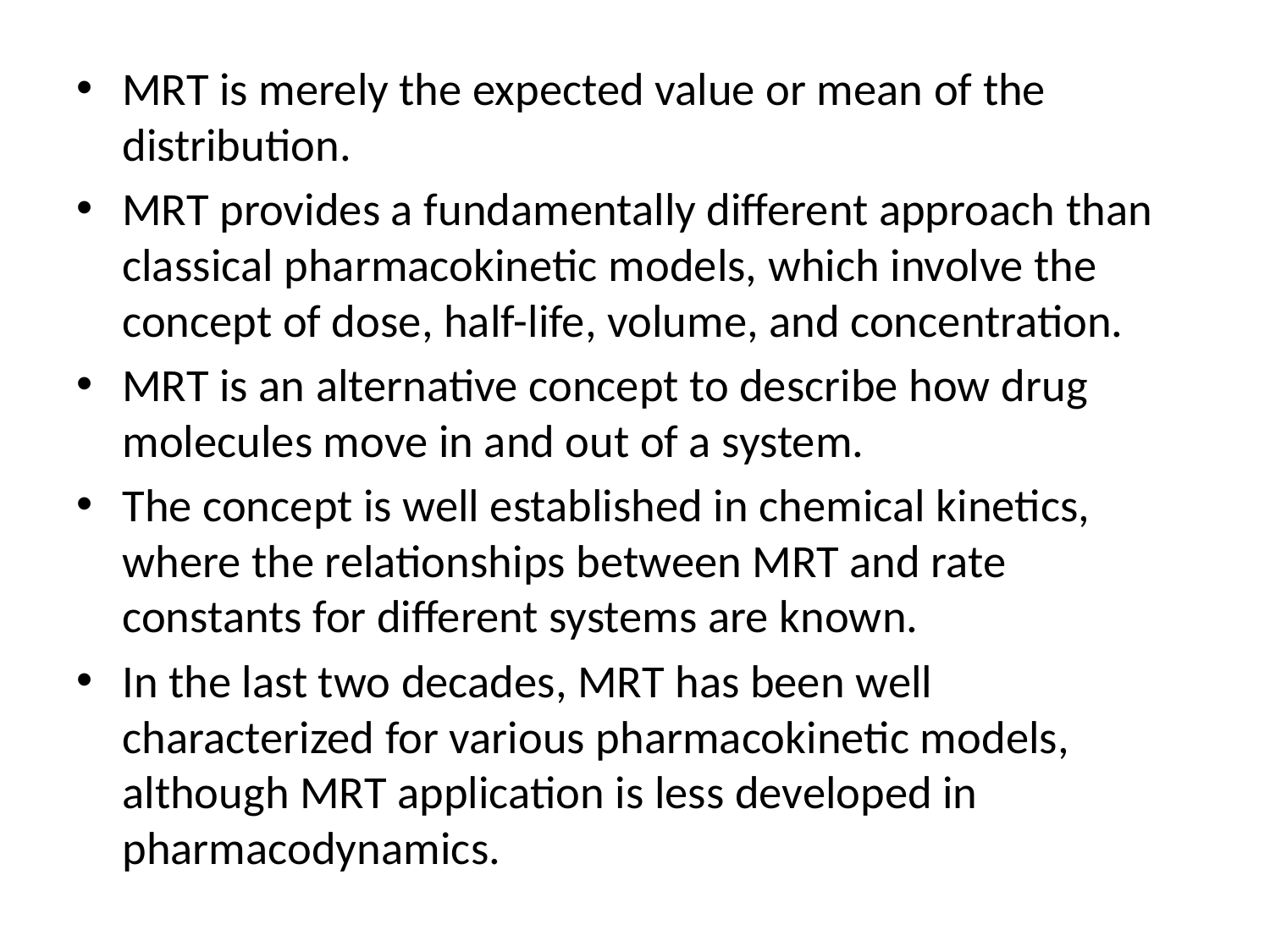

MRT is merely the expected value or mean of the distribution.
MRT provides a fundamentally different approach than classical pharmacokinetic models, which involve the concept of dose, half-life, volume, and concentration.
MRT is an alternative concept to describe how drug molecules move in and out of a system.
The concept is well established in chemical kinetics, where the relationships between MRT and rate constants for different systems are known.
In the last two decades, MRT has been well characterized for various pharmacokinetic models, although MRT application is less developed in pharmacodynamics.